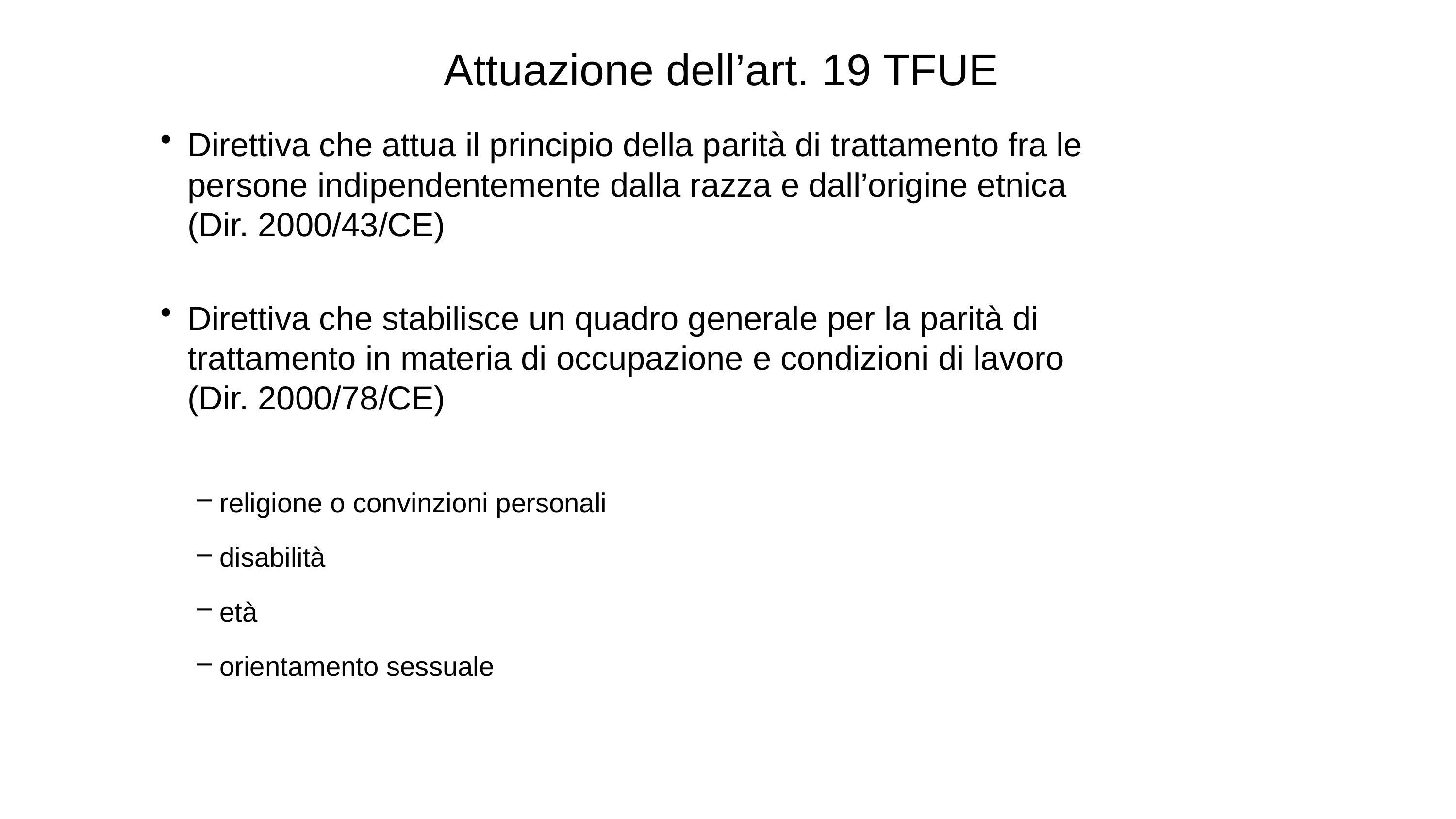

Attuazione dell’art. 19 TFUE

Direttiva che attua il principio della parità di trattamento fra le persone indipendentemente dalla razza e dall’origine etnica
(Dir. 2000/43/CE)

Direttiva che stabilisce un quadro generale per la parità di trattamento in materia di occupazione e condizioni di lavoro
(Dir. 2000/78/CE)

religione o convinzioni personali
disabilità
età
orientamento sessuale